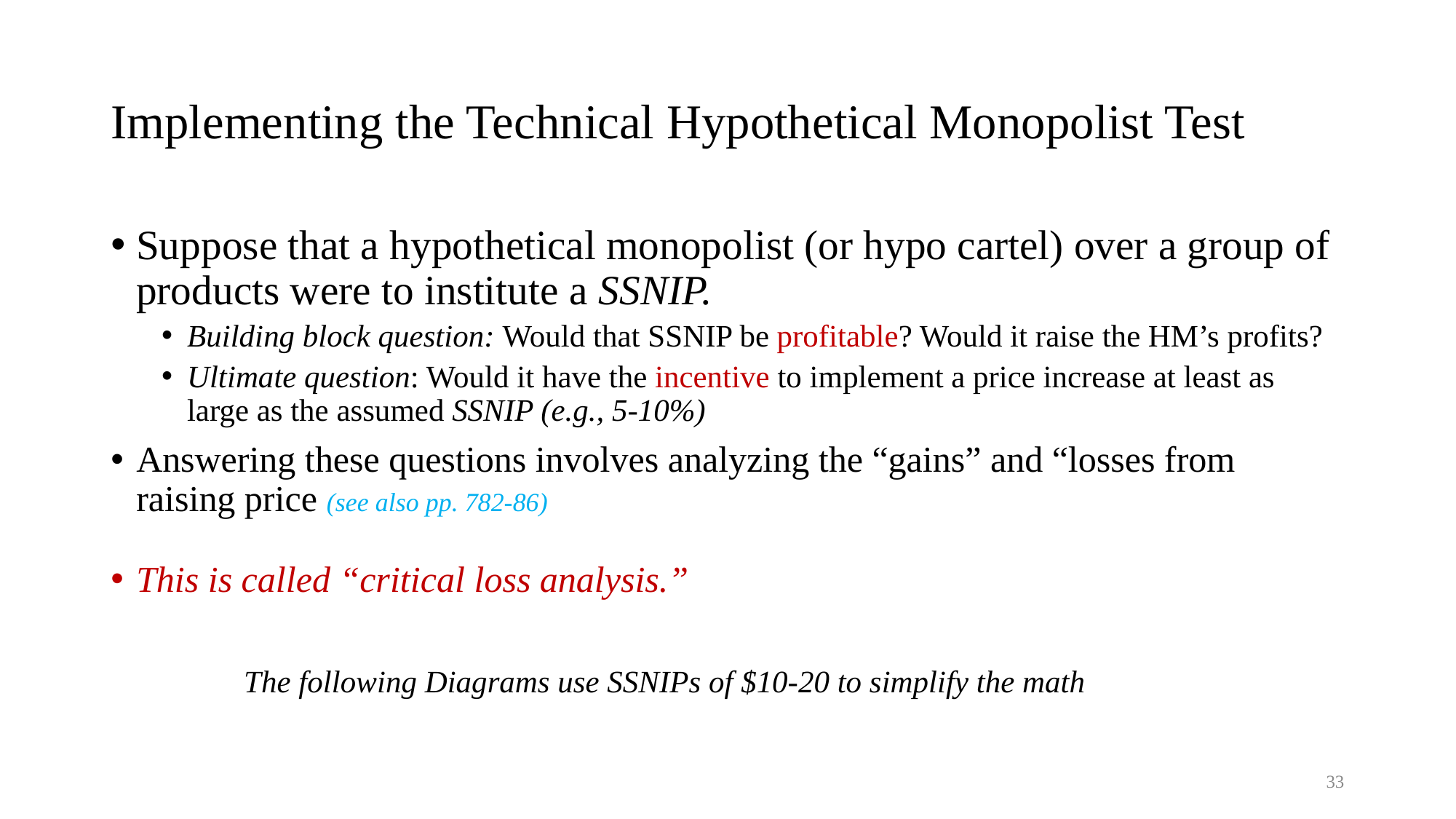

# Implementing the Technical Hypothetical Monopolist Test
Suppose that a hypothetical monopolist (or hypo cartel) over a group of products were to institute a SSNIP.
Building block question: Would that SSNIP be profitable? Would it raise the HM’s profits?
Ultimate question: Would it have the incentive to implement a price increase at least as large as the assumed SSNIP (e.g., 5-10%)
Answering these questions involves analyzing the “gains” and “losses from raising price (see also pp. 782-86)
This is called “critical loss analysis.”

                 The following Diagrams use SSNIPs of $10-20 to simplify the math

33